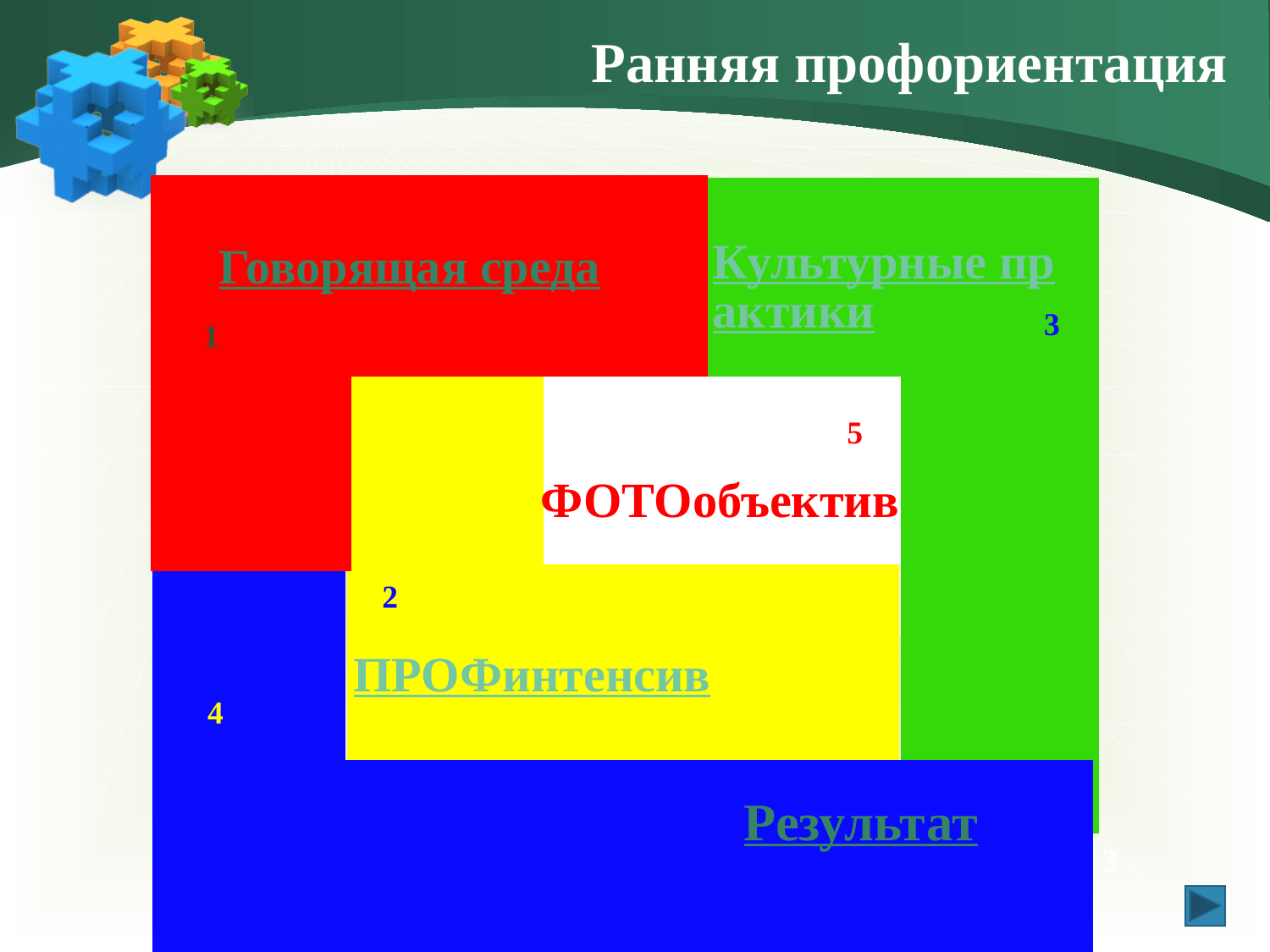

Ранняя профориентация

Культурные практики
3
Говорящая среда
1

5
ФОТОобъектив
2
ПРОФинтенсив
4
Результат
3